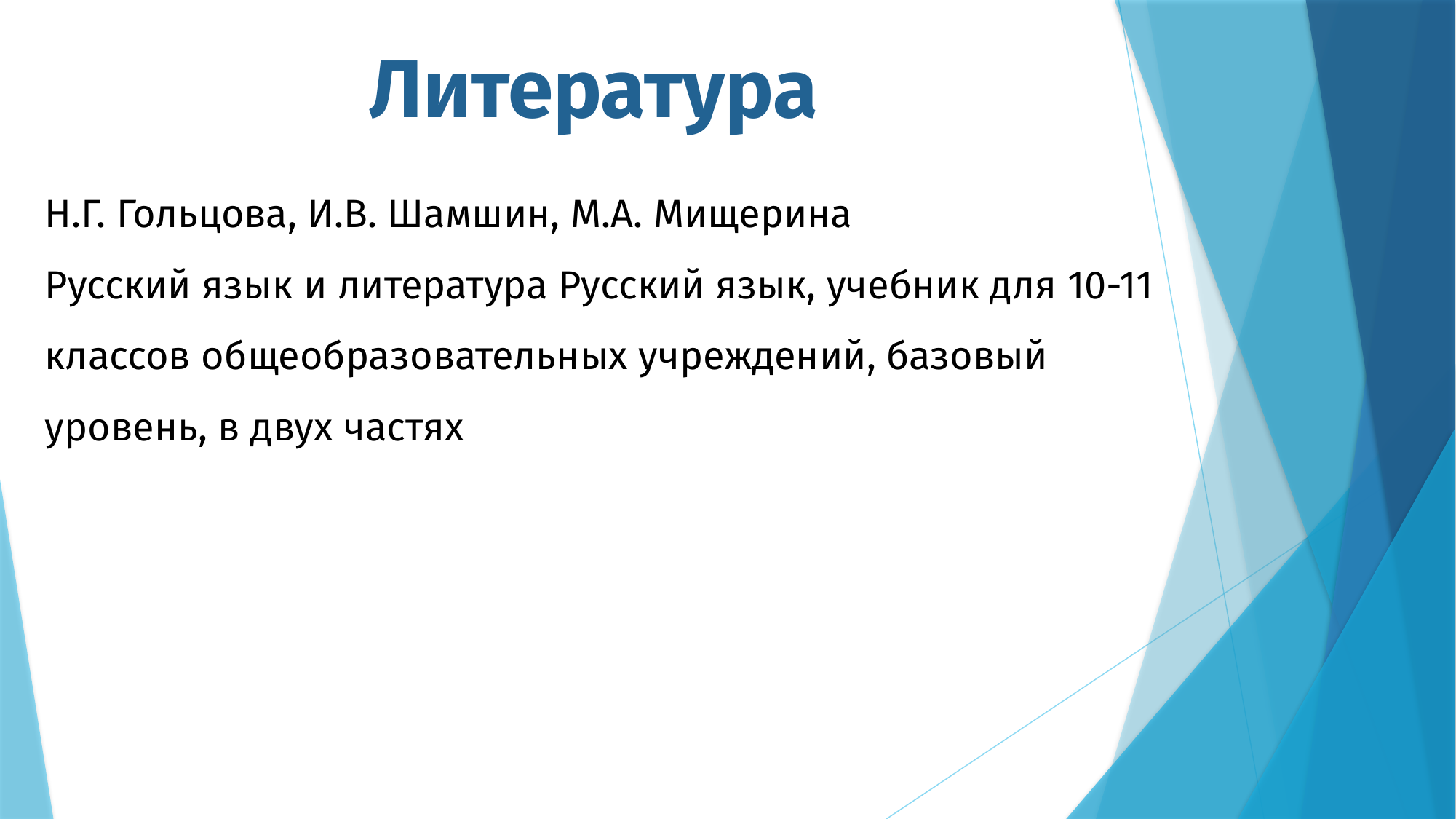

# Литература
Н.Г. Гольцова, И.В. Шамшин, М.А. Мищерина
Русский язык и литература Русский язык, учебник для 10-11 классов общеобразовательных учреждений, базовый уровень, в двух частях